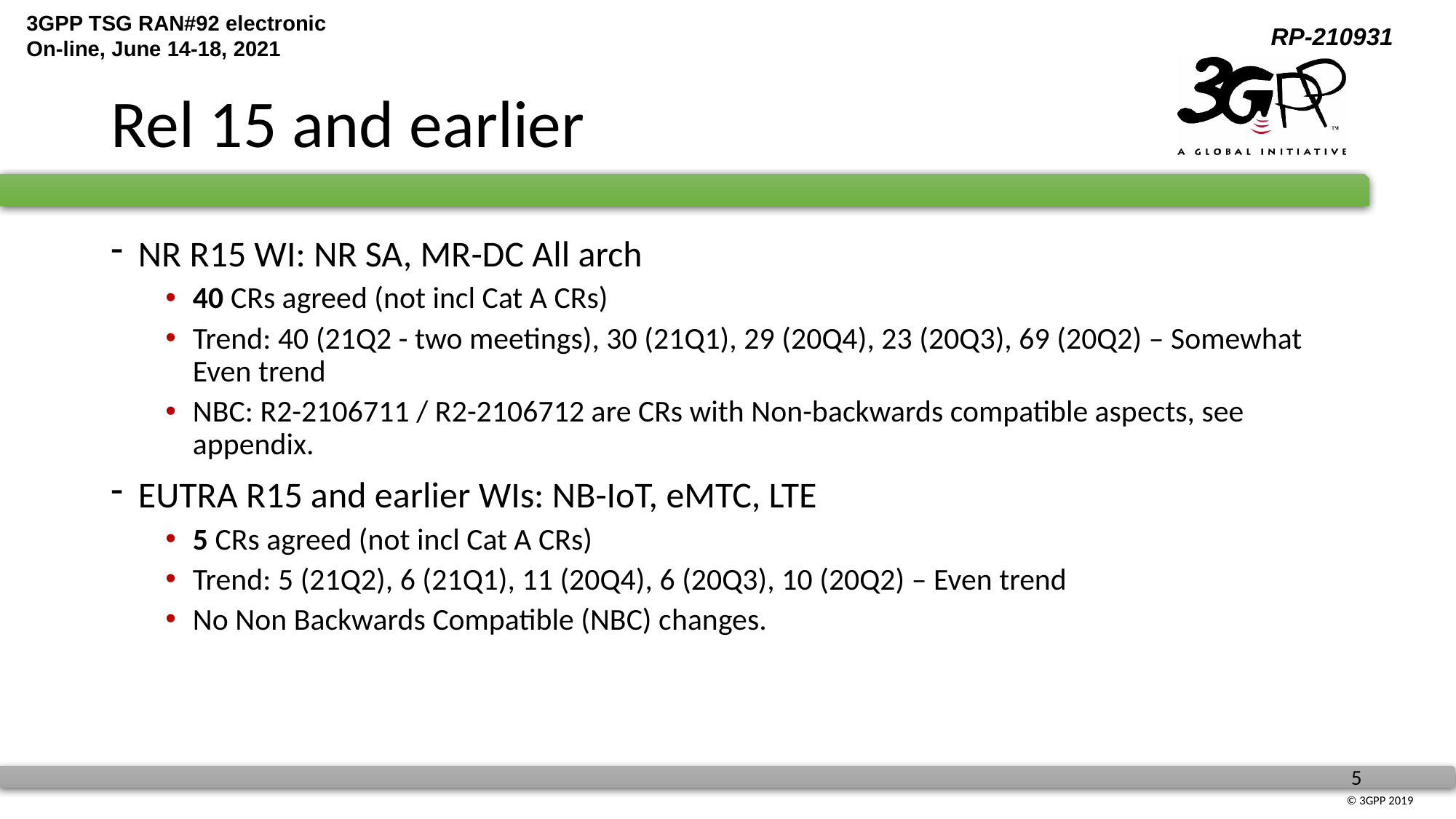

# Rel 15 and earlier
NR R15 WI: NR SA, MR-DC All arch
40 CRs agreed (not incl Cat A CRs)
Trend: 40 (21Q2 - two meetings), 30 (21Q1), 29 (20Q4), 23 (20Q3), 69 (20Q2) – Somewhat Even trend
NBC: R2-2106711 / R2-2106712 are CRs with Non-backwards compatible aspects, see appendix.
EUTRA R15 and earlier WIs: NB-IoT, eMTC, LTE
5 CRs agreed (not incl Cat A CRs)
Trend: 5 (21Q2), 6 (21Q1), 11 (20Q4), 6 (20Q3), 10 (20Q2) – Even trend
No Non Backwards Compatible (NBC) changes.